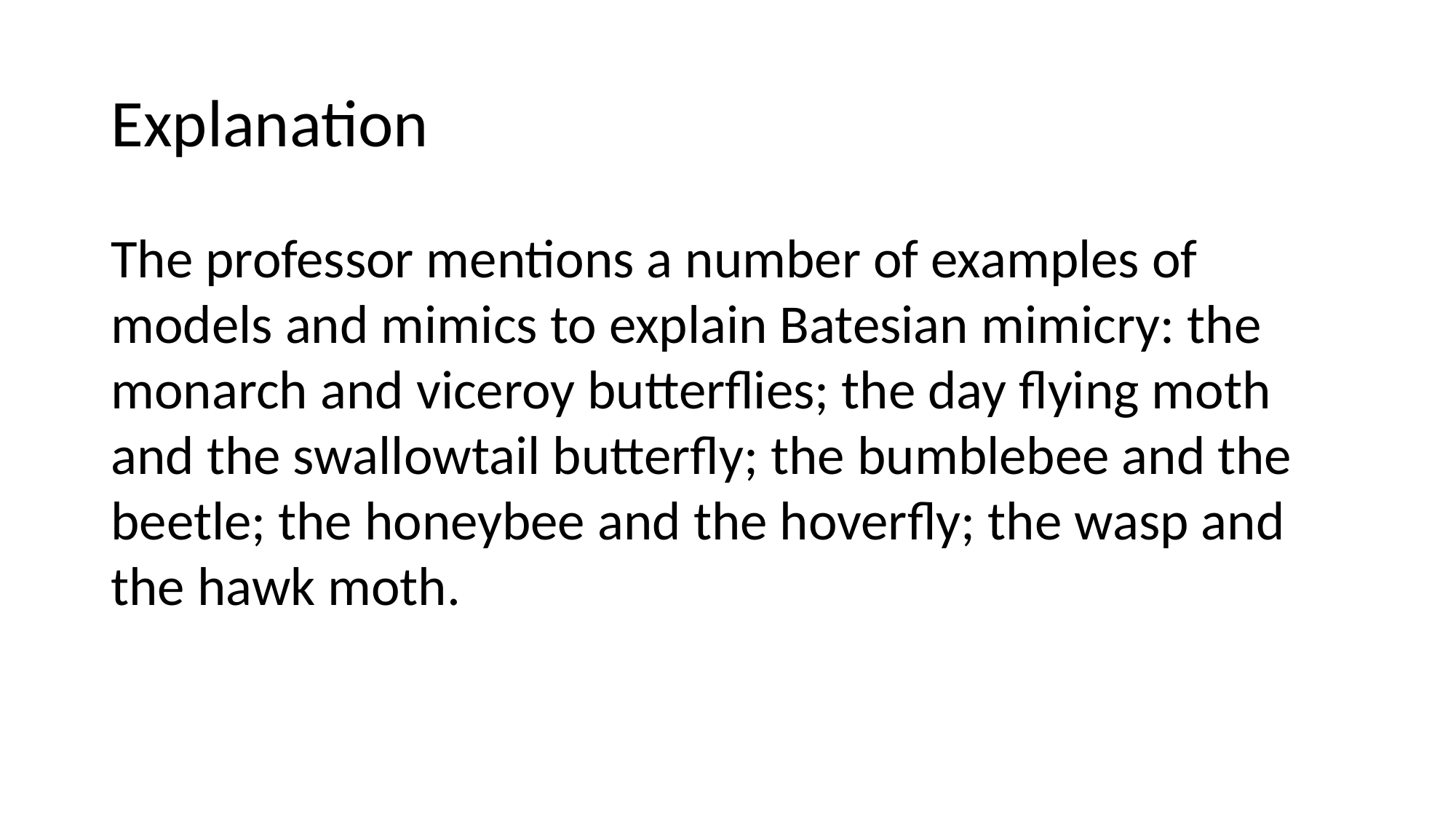

# Explanation
The professor mentions a number of examples of models and mimics to explain Batesian mimicry: the monarch and viceroy butterflies; the day flying moth and the swallowtail butterfly; the bumblebee and the beetle; the honeybee and the hoverfly; the wasp and the hawk moth.